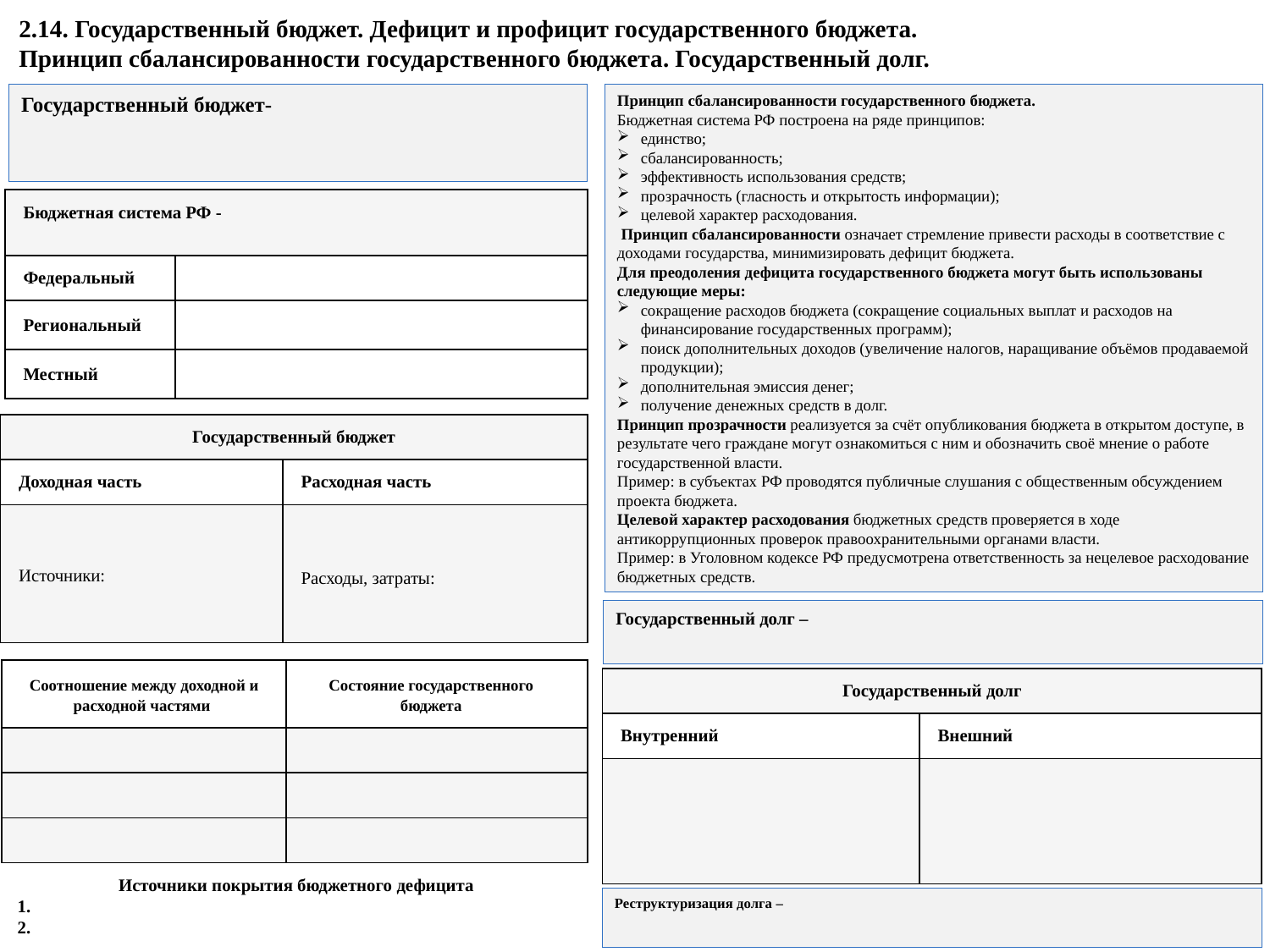

2.14. Государственный бюджет. Дефицит и профицит государственного бюджета.
Принцип сбалансированности государственного бюджета. Государственный долг.
Государственный бюджет-

Принцип сбалансированности государственного бюджета.
Бюджетная система РФ построена на ряде принципов:
единство;
сбалансированность;
эффективность использования средств;
прозрачность (гласность и открытость информации);
целевой характер расходования.
 Принцип сбалансированности означает стремление привести расходы в соответствие с доходами государства, минимизировать дефицит бюджета.
Для преодоления дефицита государственного бюджета могут быть использованы следующие меры:
сокращение расходов бюджета (сокращение социальных выплат и расходов на финансирование государственных программ);
поиск дополнительных доходов (увеличение налогов, наращивание объёмов продаваемой продукции);
дополнительная эмиссия денег;
получение денежных средств в долг.
Принцип прозрачности реализуется за счёт опубликования бюджета в открытом доступе, в результате чего граждане могут ознакомиться с ним и обозначить своё мнение о работе государственной власти.
Пример: в субъектах РФ проводятся публичные слушания с общественным обсуждением проекта бюджета.
Целевой характер расходования бюджетных средств проверяется в ходе антикоррупционных проверок правоохранительными органами власти.
Пример: в Уголовном кодексе РФ предусмотрена ответственность за нецелевое расходование бюджетных средств.
| Бюджетная система РФ - |  |
| --- | --- |
| Федеральный |  |
| Региональный |  |
| Местный |  |
| Государственный бюджет |  |
| --- | --- |
| Доходная часть | Расходная часть |
| Источники: | Расходы, затраты: |
Государственный долг –

| Соотношение между доходной и расходной частями | Состояние государственного бюджета |
| --- | --- |
|  |  |
|  |  |
|  |  |
| Государственный долг |  |
| --- | --- |
| Внутренний | Внешний |
|  |  |
Источники покрытия бюджетного дефицита
1.
2.
Реструктуризация долга –